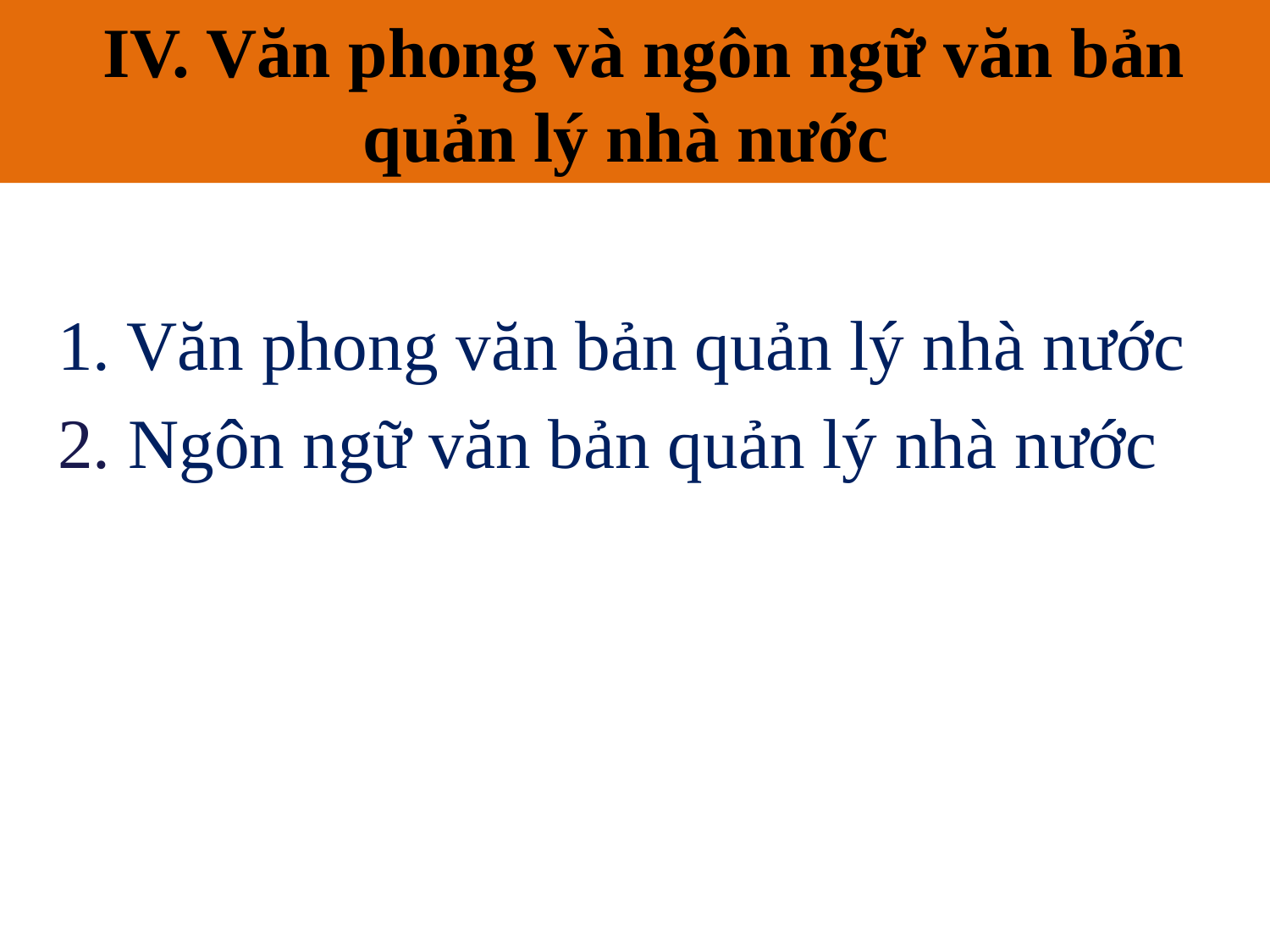

IV. Văn phong và ngôn ngữ văn bản quản lý nhà nước
# III. Văn phong và ngôn ngữ văn bản quản lý nhà nước
1. Văn phong văn bản quản lý nhà nước
2. Ngôn ngữ văn bản quản lý nhà nước